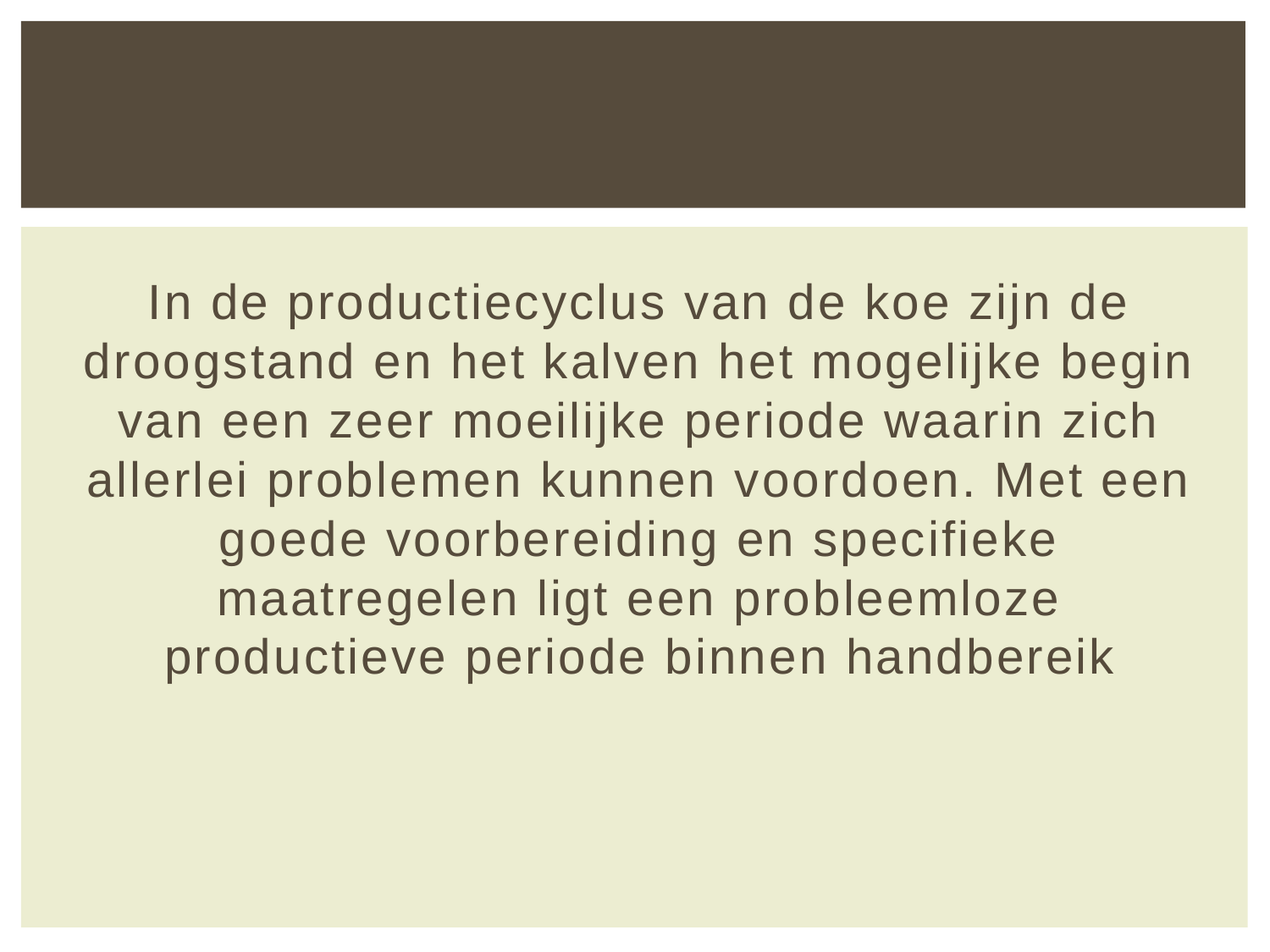

In de productiecyclus van de koe zijn de droogstand en het kalven het mogelijke begin van een zeer moeilijke periode waarin zich allerlei problemen kunnen voordoen. Met een goede voorbereiding en specifieke maatregelen ligt een probleemloze productieve periode binnen handbereik